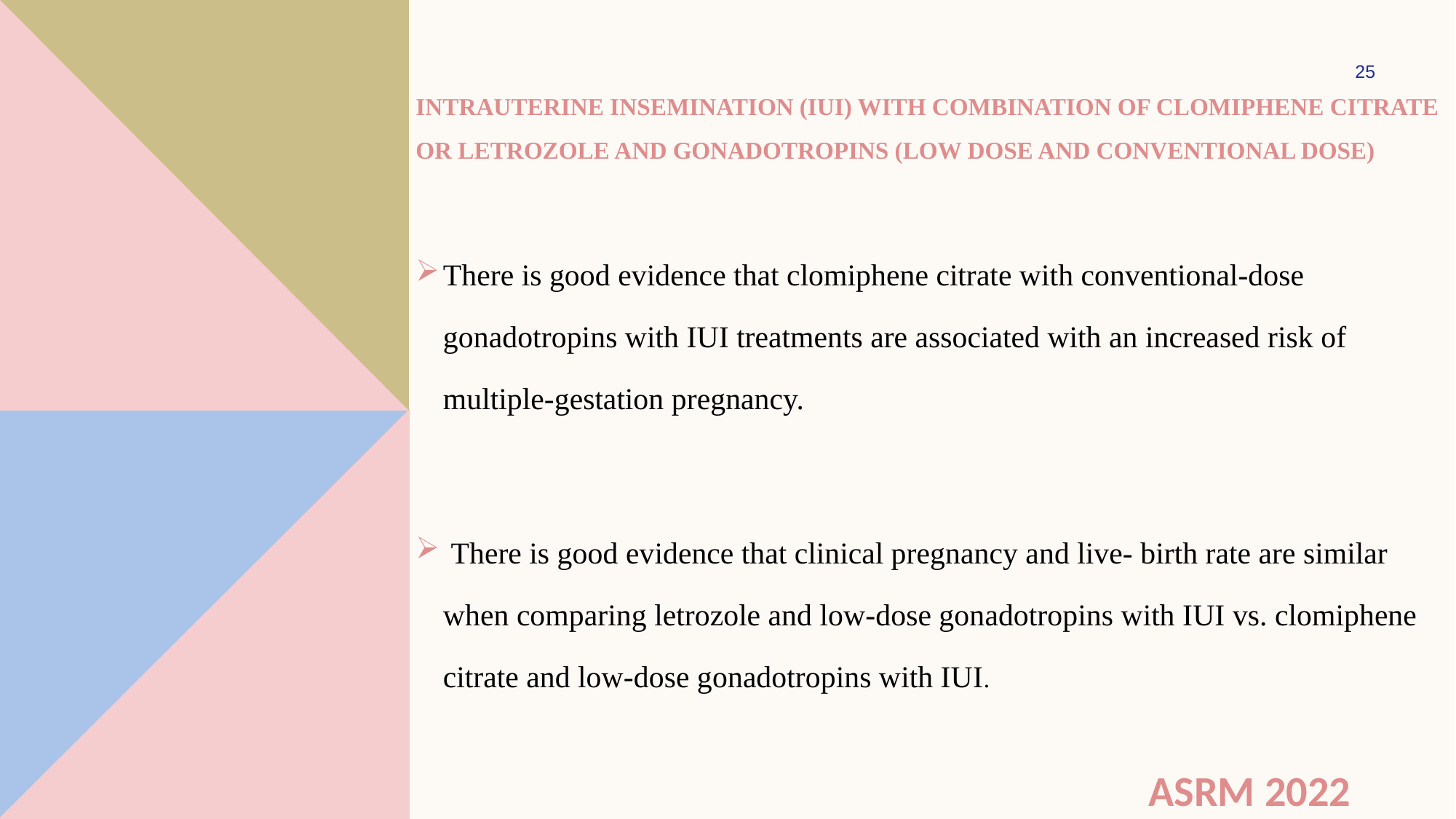

25
# INTRAUTERINE INSEMINATION (IUI) WITH COMBINATION OF CLOMIPHENE CITRATE OR LETROZOLE AND GONADOTROPINS (LOW DOSE AND CONVENTIONAL DOSE)
There is good evidence that clomiphene citrate with conventional-dose gonadotropins with IUI treatments are associated with an increased risk of multiple-gestation pregnancy.

 There is good evidence that clinical pregnancy and live- birth rate are similar when comparing letrozole and low-dose gonadotropins with IUI vs. clomiphene citrate and low-dose gonadotropins with IUI.

                                                                            ASRM 2022